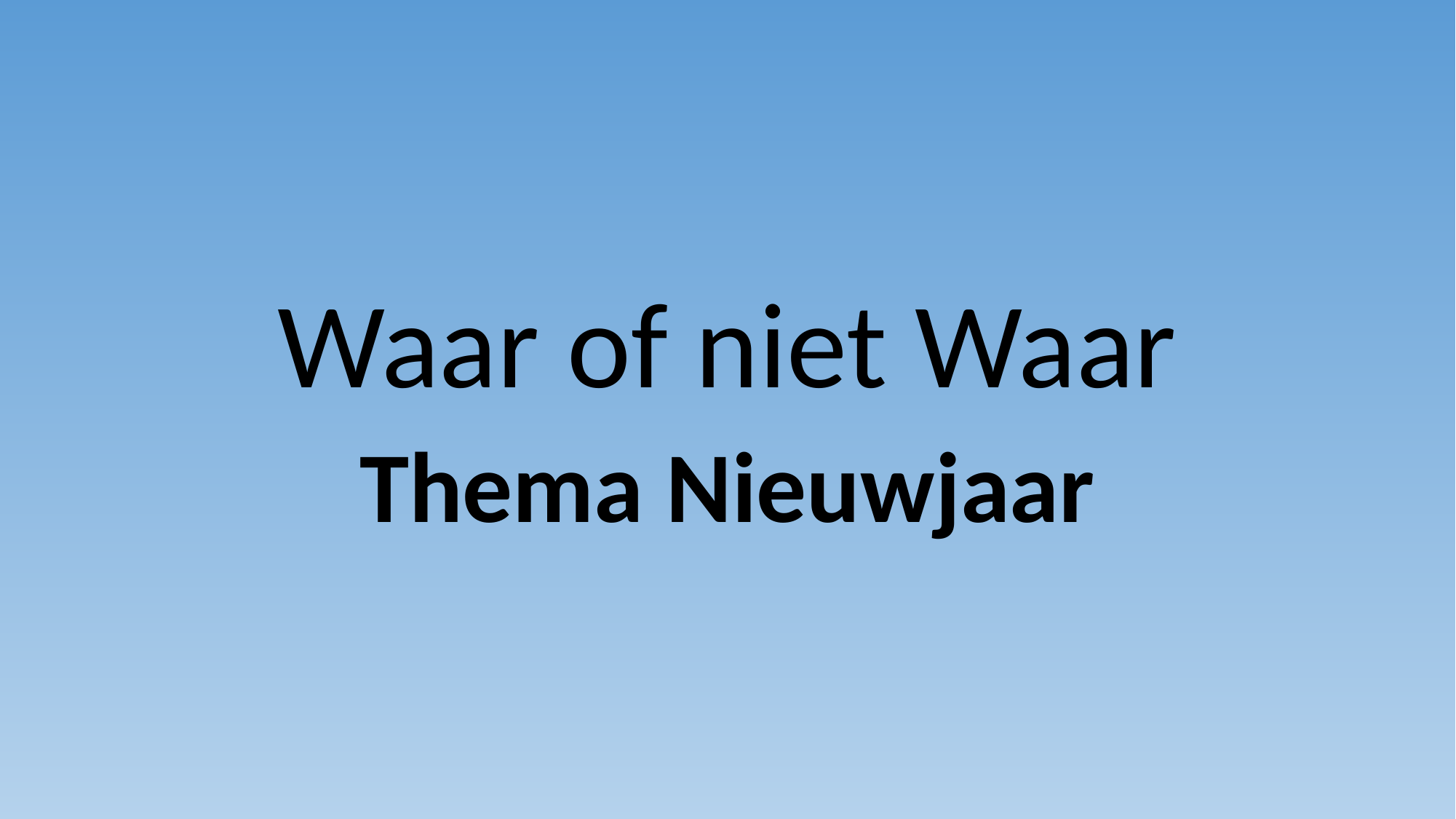

# Waar of niet Waar
Thema Nieuwjaar